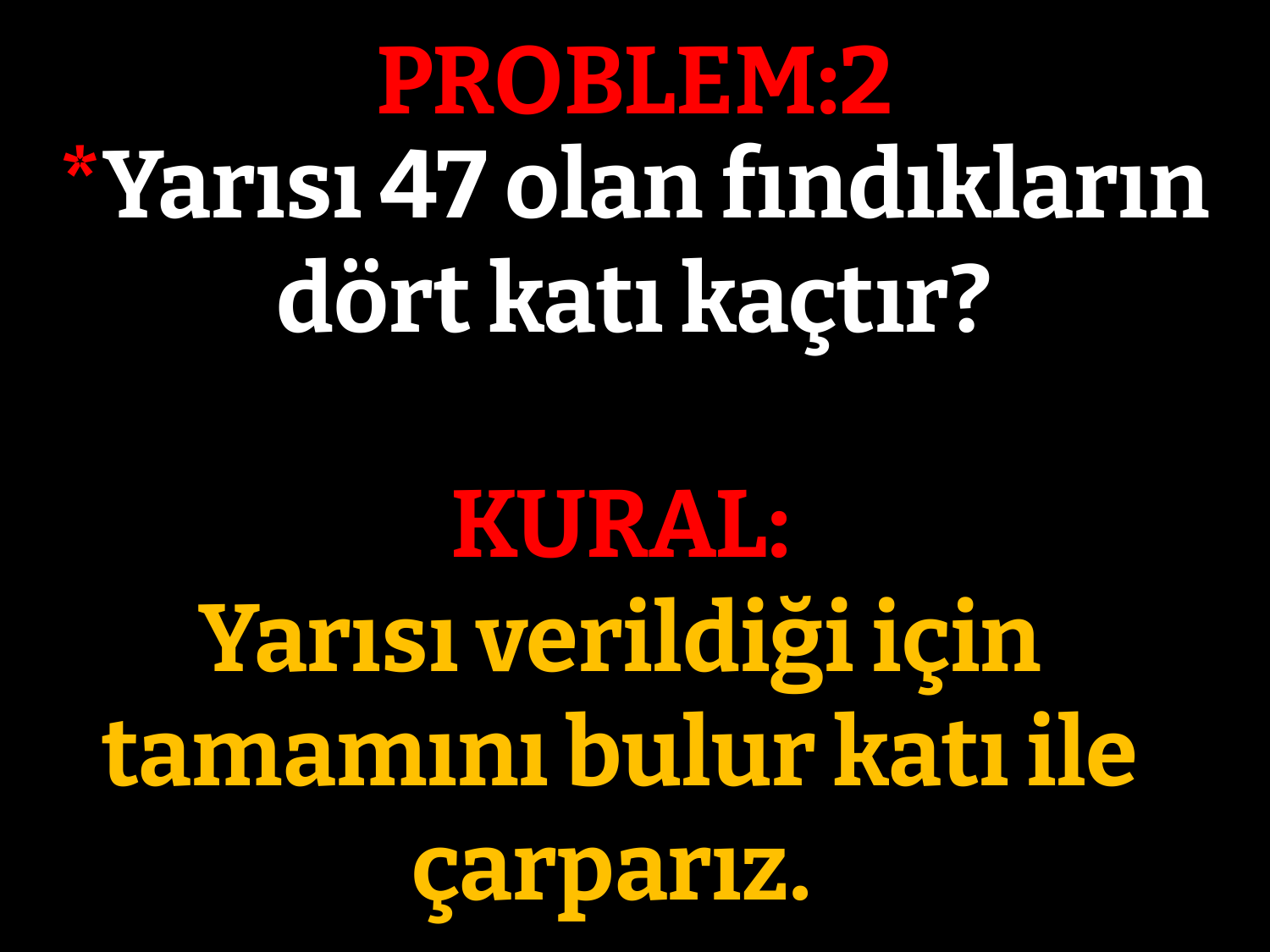

PROBLEM:2
*Yarısı 47 olan fındıkların dört katı kaçtır?
KURAL:
Yarısı verildiği için tamamını bulur katı ile çarparız.